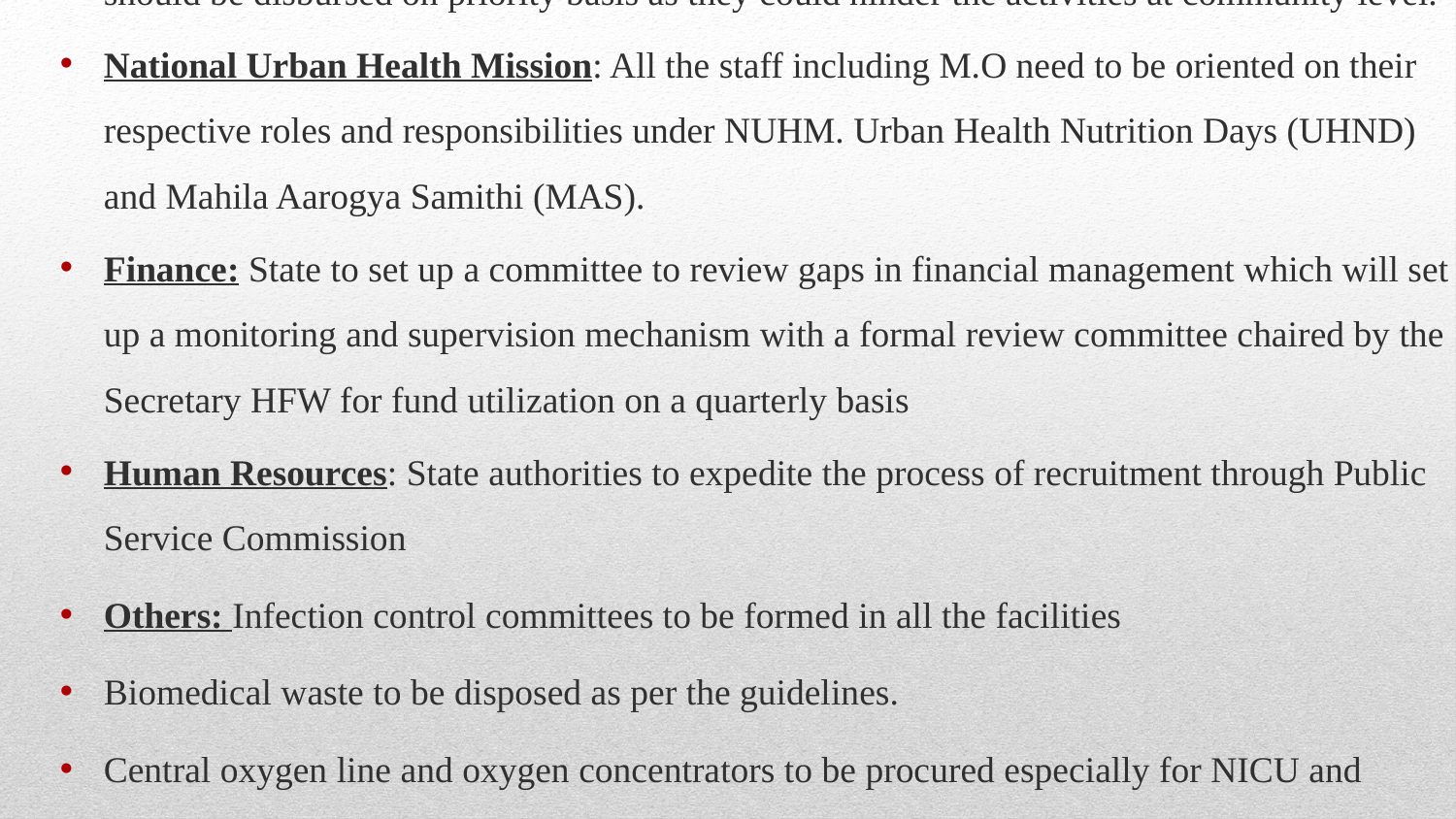

Community Process: Untied funds and training activities related to ASHA and VHSNC should be disbursed on priority basis as they could hinder the activities at community level.
National Urban Health Mission: All the staff including M.O need to be oriented on their respective roles and responsibilities under NUHM. Urban Health Nutrition Days (UHND) and Mahila Aarogya Samithi (MAS).
Finance: State to set up a committee to review gaps in financial management which will set up a monitoring and supervision mechanism with a formal review committee chaired by the Secretary HFW for fund utilization on a quarterly basis
Human Resources: State authorities to expedite the process of recruitment through Public Service Commission
Others: Infection control committees to be formed in all the facilities
Biomedical waste to be disposed as per the guidelines.
Central oxygen line and oxygen concentrators to be procured especially for NICU and PICU.